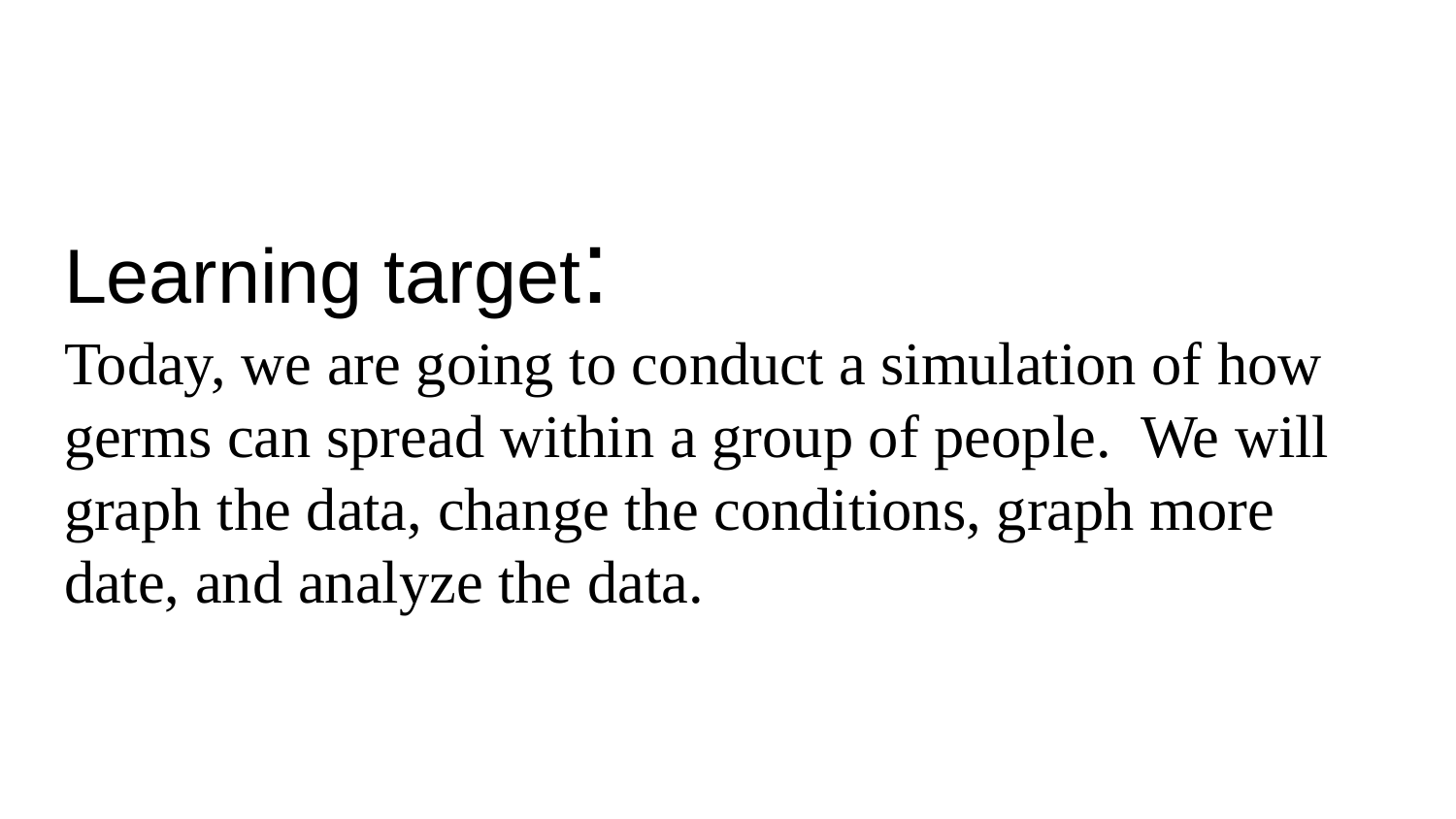

Learning target:
Today, we are going to conduct a simulation of how germs can spread within a group of people.  We will graph the data, change the conditions, graph more date, and analyze the data.